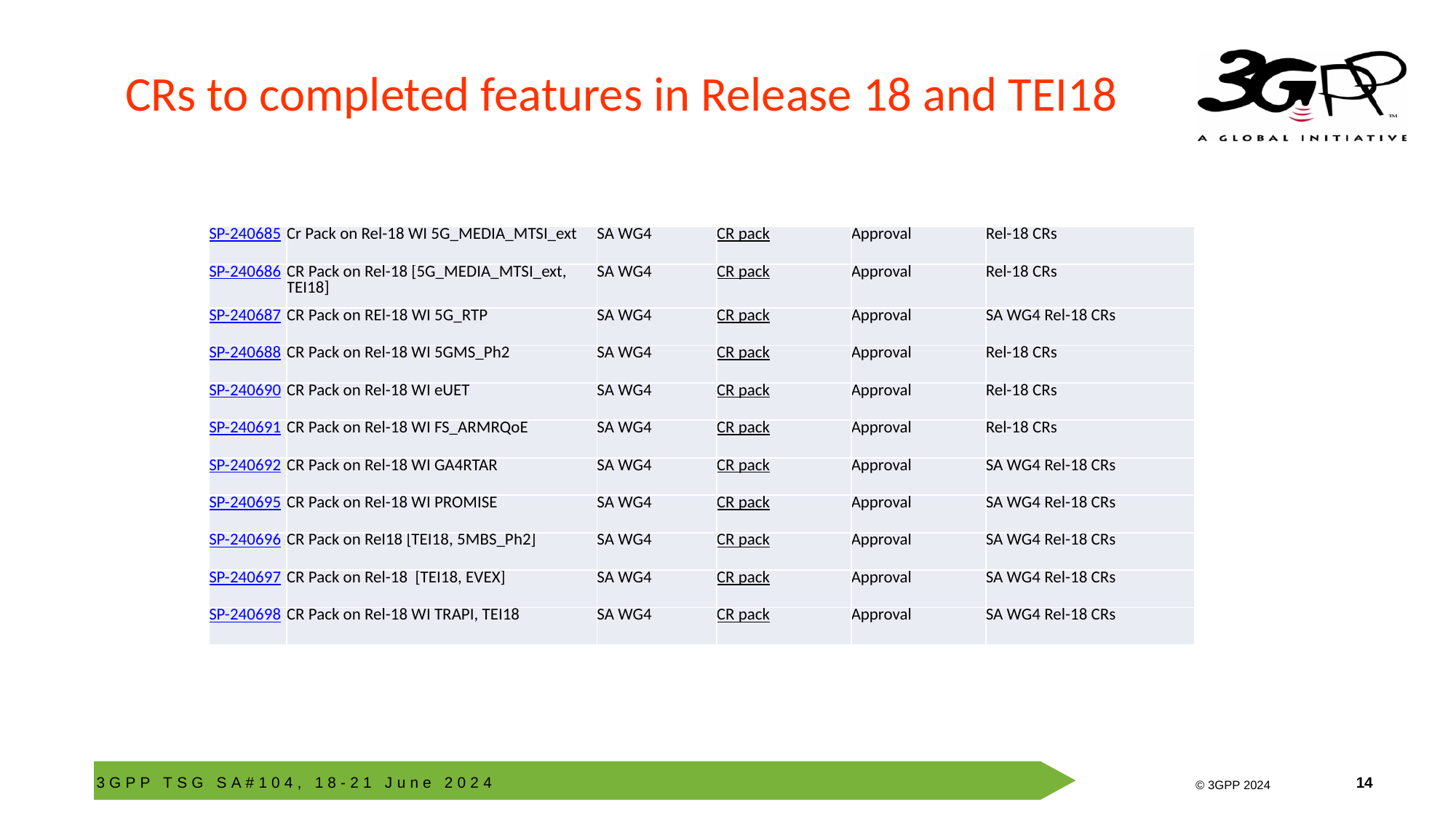

# CRs to completed features in Release 18 and TEI18

| SP-240685 | Cr Pack on Rel-18 WI 5G\_MEDIA\_MTSI\_ext | SA WG4 | CR pack | Approval | Rel-18 CRs |
| --- | --- | --- | --- | --- | --- |
| SP-240686 | CR Pack on Rel-18 [5G\_MEDIA\_MTSI\_ext, TEI18] | SA WG4 | CR pack | Approval | Rel-18 CRs |
| SP-240687 | CR Pack on REl-18 WI 5G\_RTP | SA WG4 | CR pack | Approval | SA WG4 Rel-18 CRs |
| SP-240688 | CR Pack on Rel-18 WI 5GMS\_Ph2 | SA WG4 | CR pack | Approval | Rel-18 CRs |
| SP-240690 | CR Pack on Rel-18 WI eUET | SA WG4 | CR pack | Approval | Rel-18 CRs |
| SP-240691 | CR Pack on Rel-18 WI FS\_ARMRQoE | SA WG4 | CR pack | Approval | Rel-18 CRs |
| SP-240692 | CR Pack on Rel-18 WI GA4RTAR | SA WG4 | CR pack | Approval | SA WG4 Rel-18 CRs |
| SP-240695 | CR Pack on Rel-18 WI PROMISE | SA WG4 | CR pack | Approval | SA WG4 Rel-18 CRs |
| SP-240696 | CR Pack on Rel18 [TEI18, 5MBS\_Ph2] | SA WG4 | CR pack | Approval | SA WG4 Rel-18 CRs |
| SP-240697 | CR Pack on Rel-18 [TEI18, EVEX] | SA WG4 | CR pack | Approval | SA WG4 Rel-18 CRs |
| SP-240698 | CR Pack on Rel-18 WI TRAPI, TEI18 | SA WG4 | CR pack | Approval | SA WG4 Rel-18 CRs |